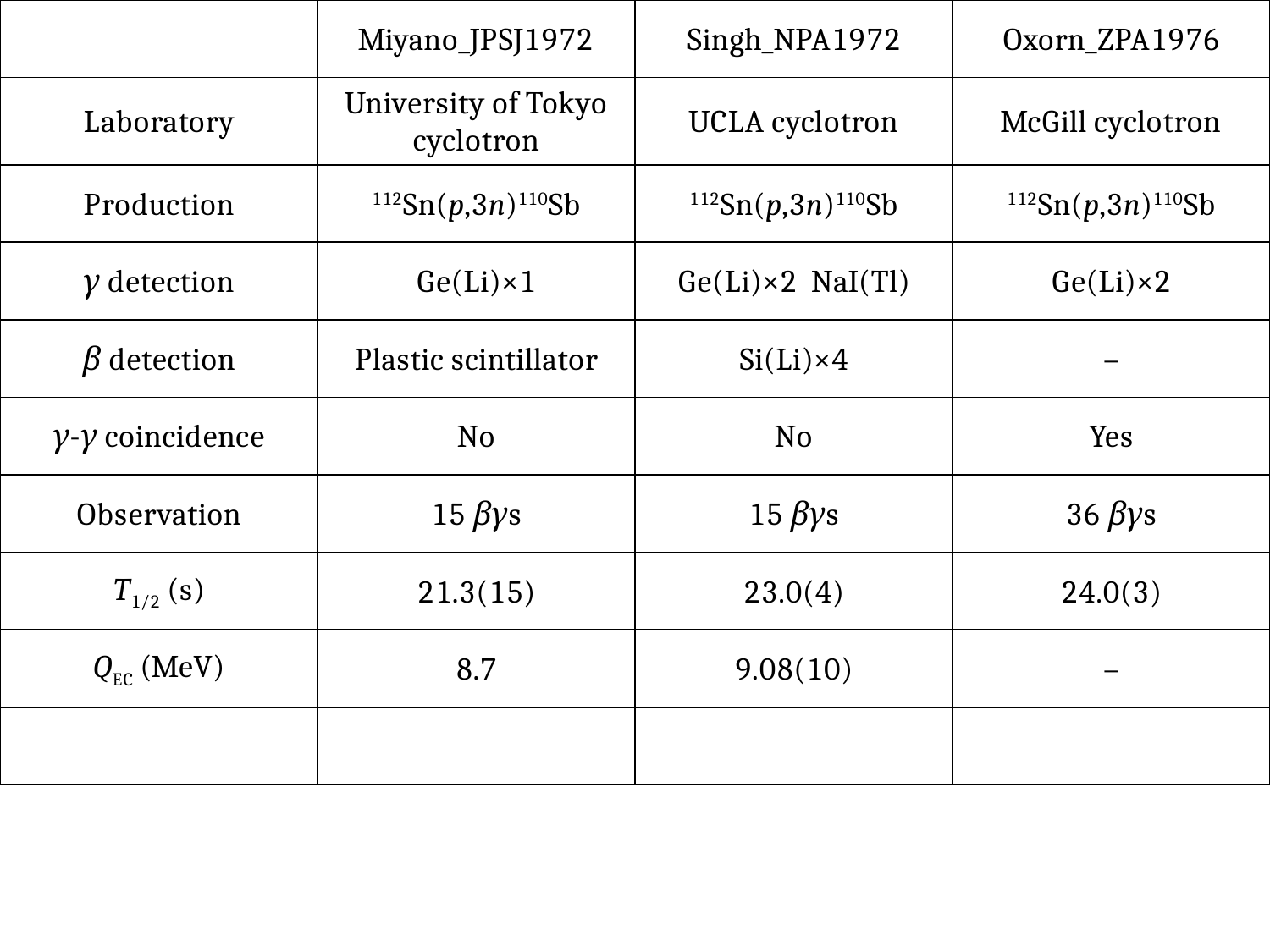

|  | Miyano\_JPSJ1972 | Singh\_NPA1972 | Oxorn\_ZPA1976 |
| --- | --- | --- | --- |
| Laboratory | University of Tokyo cyclotron | UCLA cyclotron | McGill cyclotron |
| Production | 112Sn(p,3n)110Sb | 112Sn(p,3n)110Sb | 112Sn(p,3n)110Sb |
| γ detection | Ge(Li)×1 | Ge(Li)×2 NaI(Tl) | Ge(Li)×2 |
| β detection | Plastic scintillator | Si(Li)×4 | – |
| γ-γ coincidence | No | No | Yes |
| Observation | 15 βγs | 15 βγs | 36 βγs |
| T1/2 (s) | 21.3(15) | 23.0(4) | 24.0(3) |
| QEC (MeV) | 8.7 | 9.08(10) | – |
|  |  |  |  |